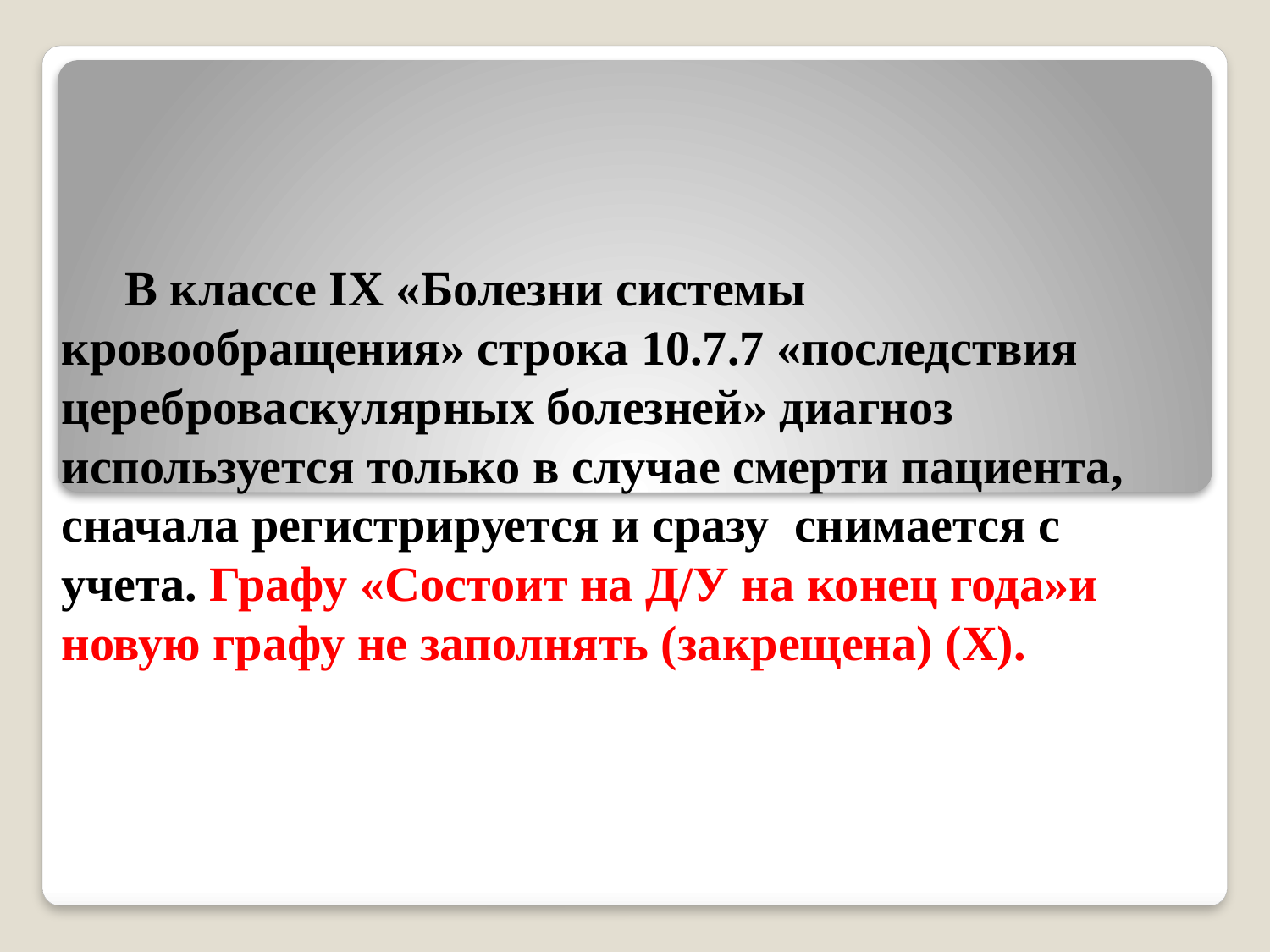

# В классе IХ «Болезни системы кровообращения» строка 10.7.7 «последствия цереброваскулярных болезней» диагноз используется только в случае смерти пациента, сначала регистрируется и сразу  снимается с учета. Графу «Состоит на Д/У на конец года»и новую графу не заполнять (закрещена) (Х).